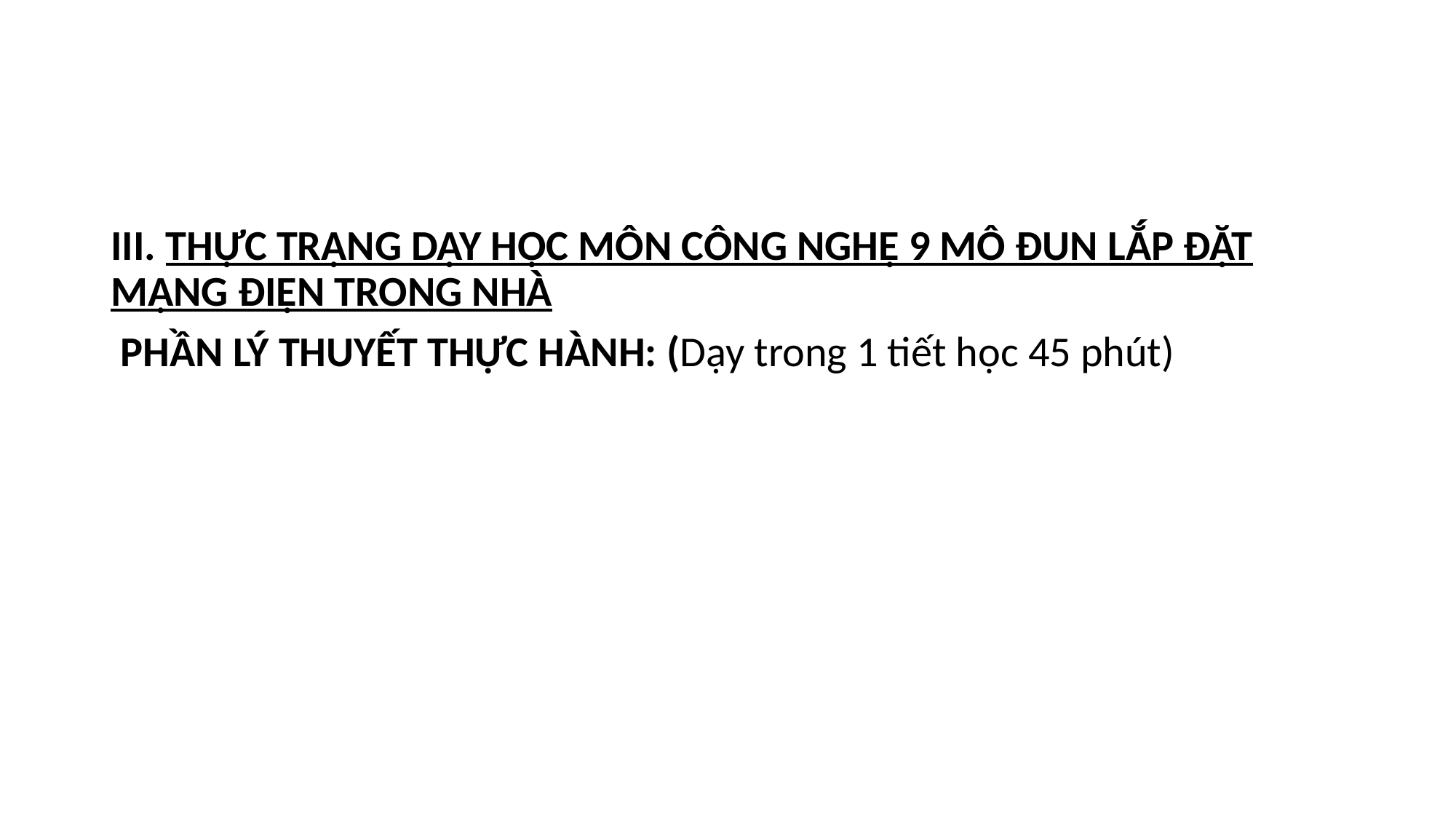

III. THỰC TRẠNG DẠY HỌC MÔN CÔNG NGHỆ 9 MÔ ĐUN LẮP ĐẶT MẠNG ĐIỆN TRONG NHÀ
 PHẦN LÝ THUYẾT THỰC HÀNH: (Dạy trong 1 tiết học 45 phút)